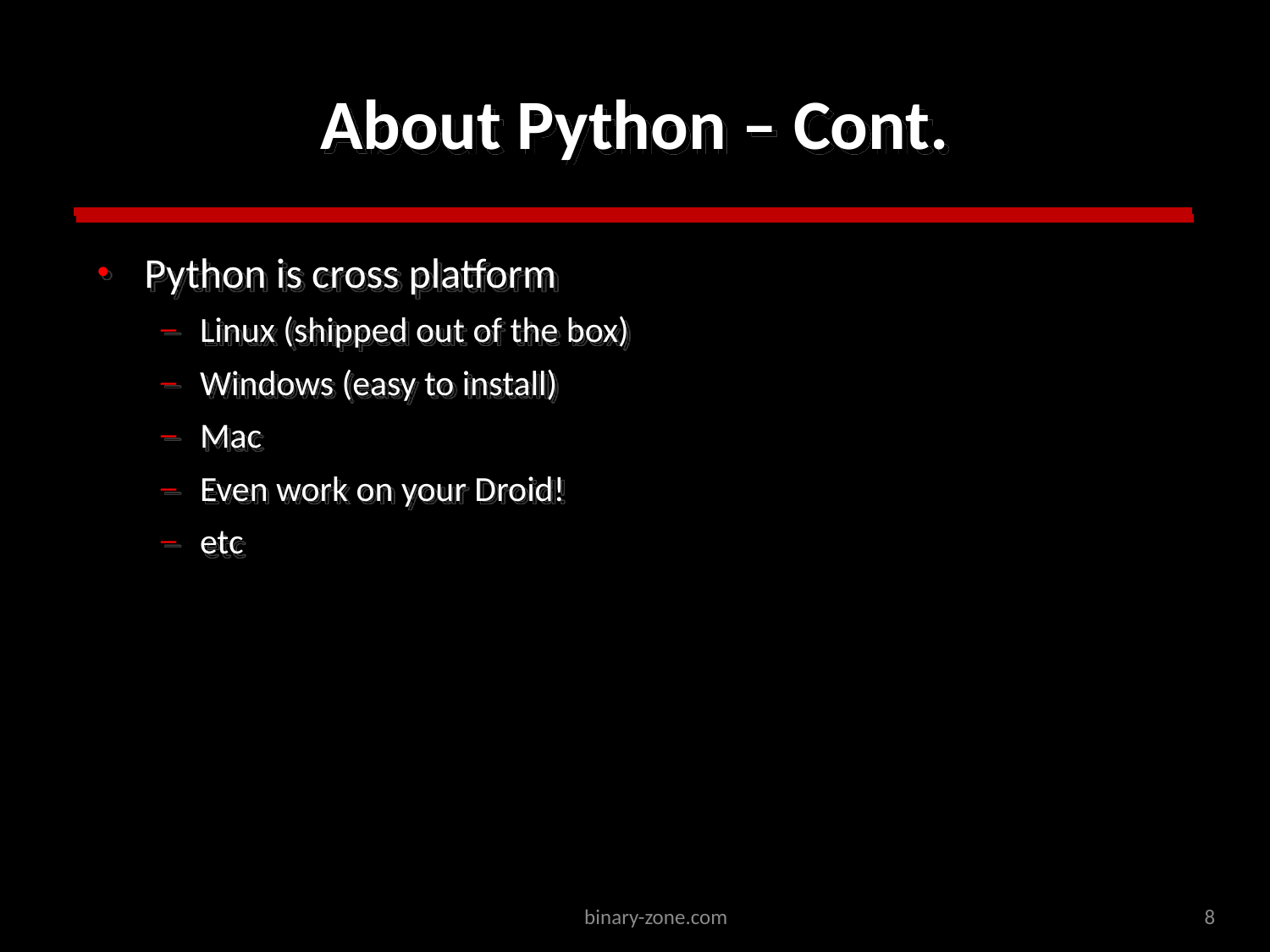

# About Python – Cont.
Python is cross platform
Linux (shipped out of the box)
Windows (easy to install)
Mac
Even work on your Droid!
etc